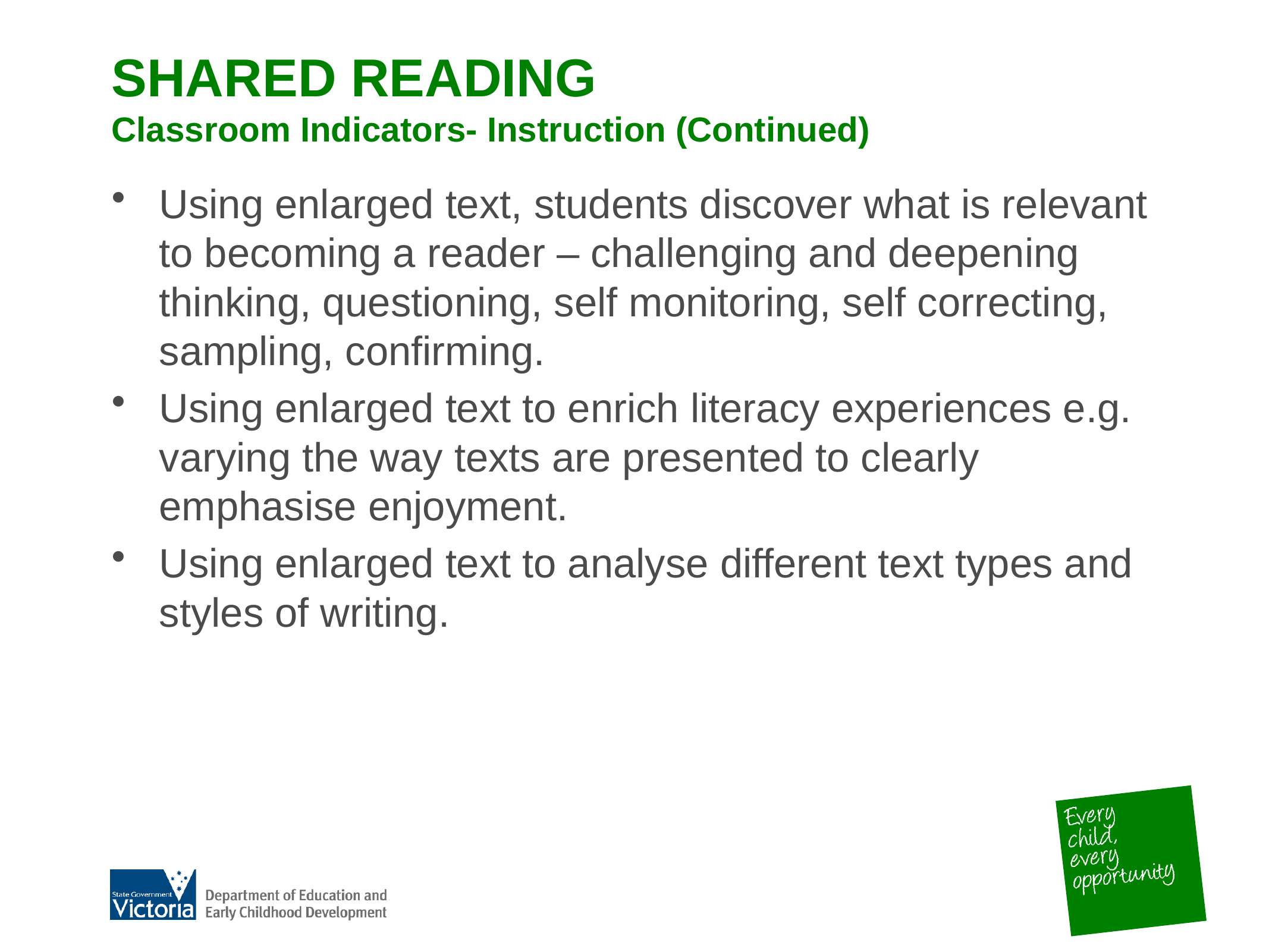

SHARED READING
Classroom Indicators- Instruction (Continued)
Using enlarged text, students discover what is relevant to becoming a reader – challenging and deepening thinking, questioning, self monitoring, self correcting, sampling, confirming.
Using enlarged text to enrich literacy experiences e.g. varying the way texts are presented to clearly emphasise enjoyment.
Using enlarged text to analyse different text types and styles of writing.